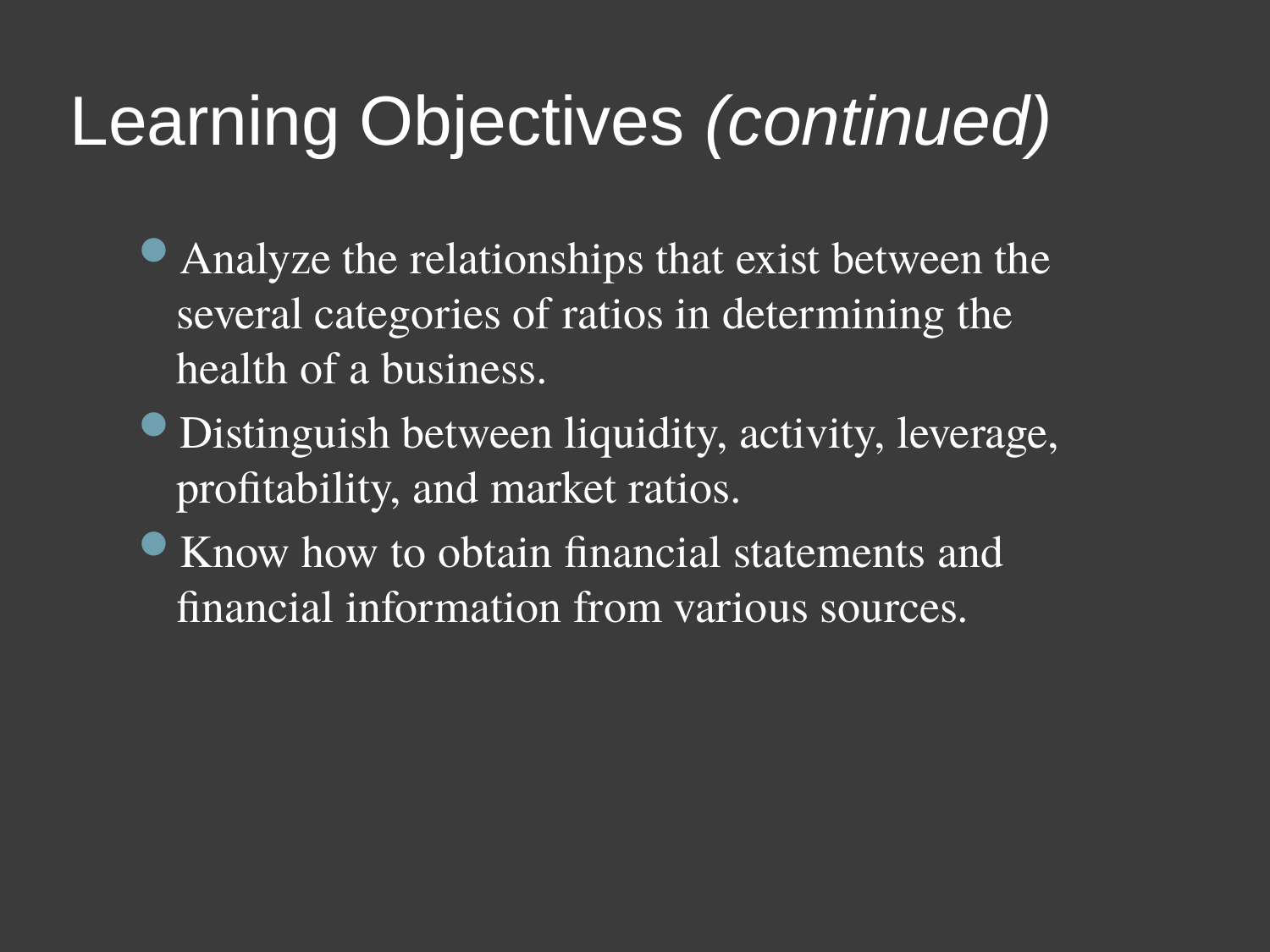

# Learning Objectives (continued)
Analyze the relationships that exist between the several categories of ratios in determining the health of a business.
Distinguish between liquidity, activity, leverage, profitability, and market ratios.
Know how to obtain financial statements and financial information from various sources.